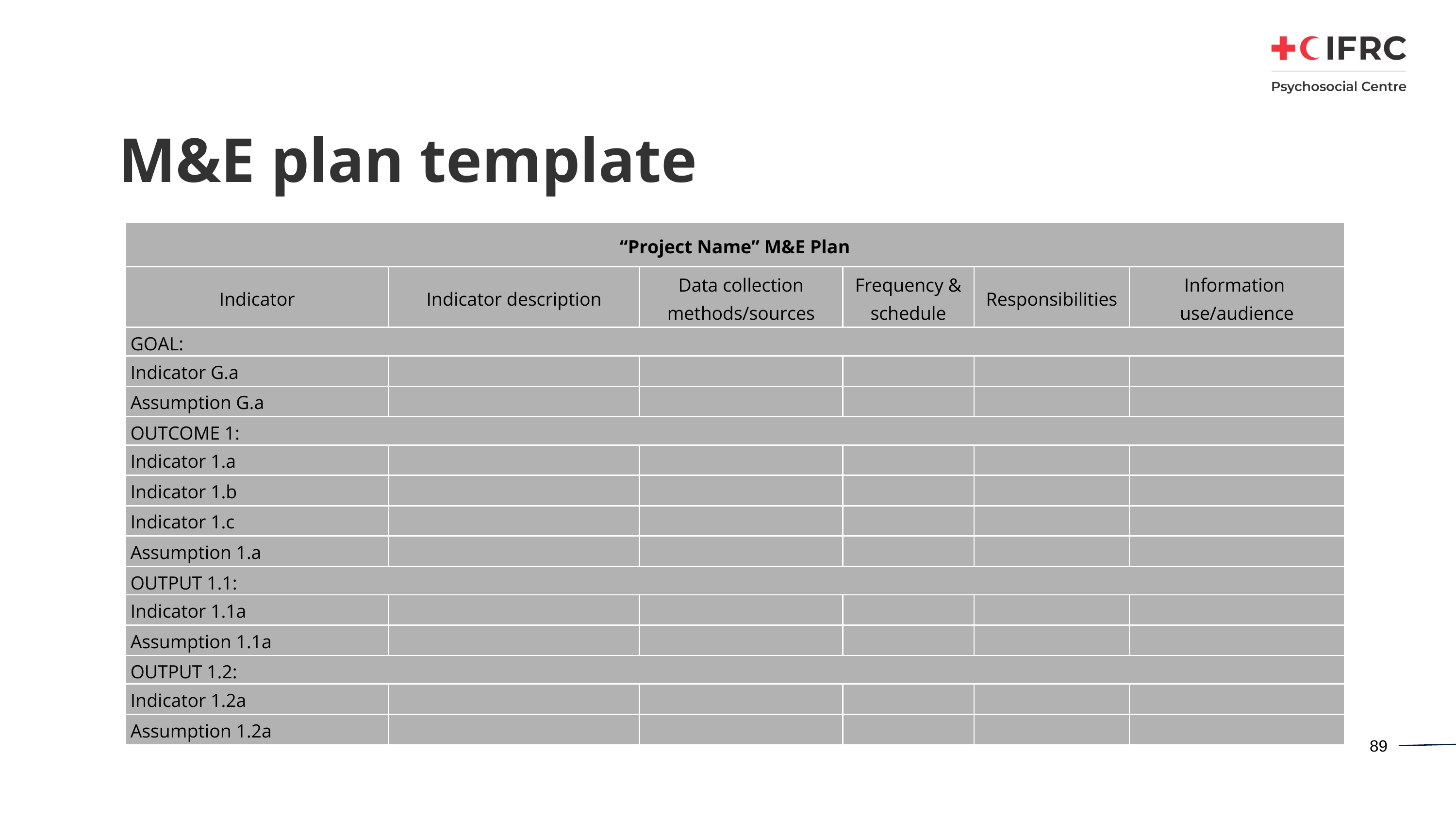

# M&E plan template
| “Project Name” M&E Plan |  |  |  |  |  |
| --- | --- | --- | --- | --- | --- |
| Indicator | Indicator description | Data collection methods/sources | Frequency & schedule | Responsibilities | Information use/audience |
| GOAL: |  |  |  |  |  |
| Indicator G.a |  |  |  |  |  |
| Assumption G.a |  |  |  |  |  |
| OUTCOME 1: |  |  |  |  |  |
| Indicator 1.a |  |  |  |  |  |
| Indicator 1.b |  |  |  |  |  |
| Indicator 1.c |  |  |  |  |  |
| Assumption 1.a |  |  |  |  |  |
| OUTPUT 1.1: |  |  |  |  |  |
| Indicator 1.1a |  |  |  |  |  |
| Assumption 1.1a |  |  |  |  |  |
| OUTPUT 1.2: |  |  |  |  |  |
| Indicator 1.2a |  |  |  |  |  |
| Assumption 1.2a |  |  |  |  |  |